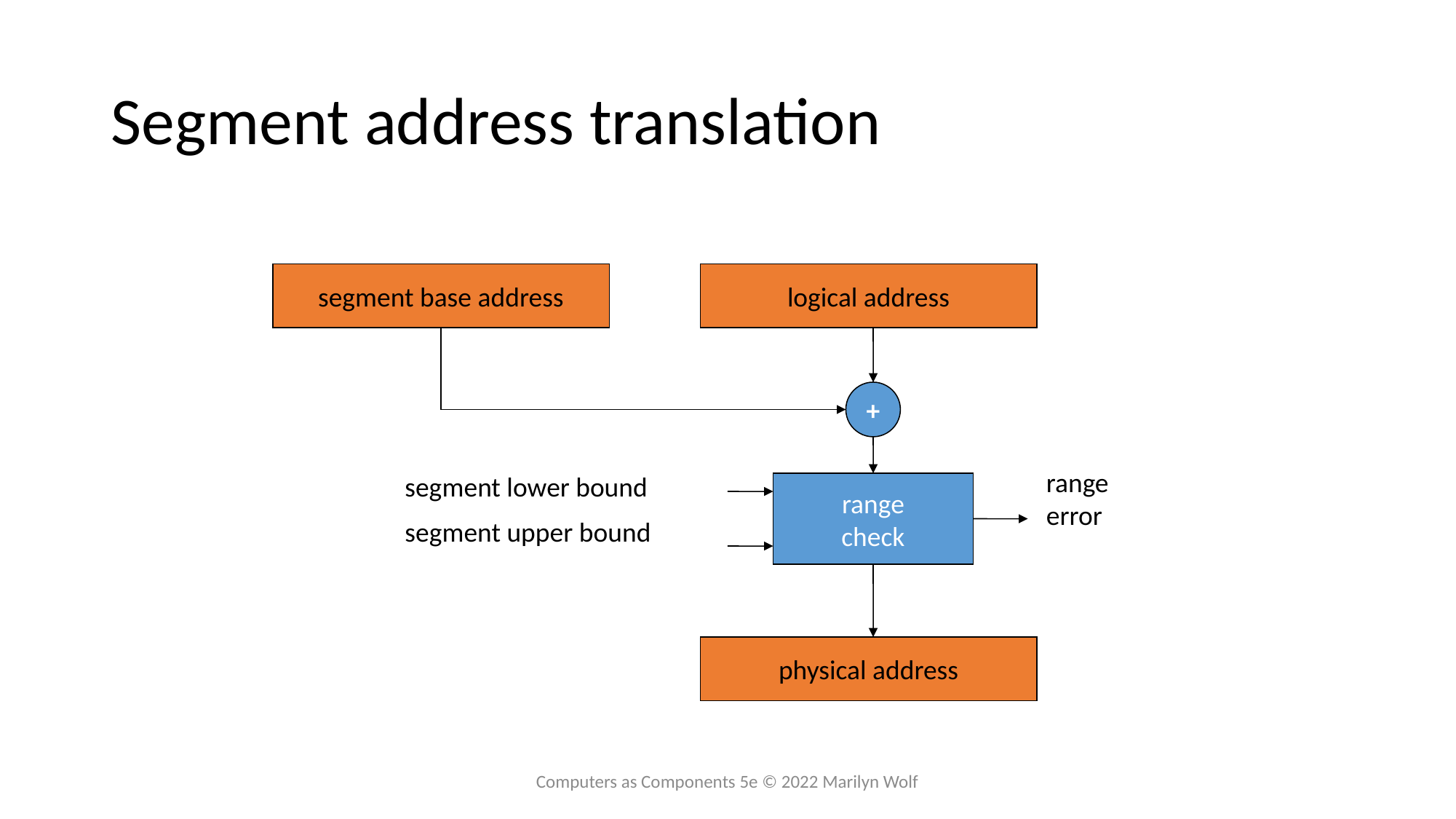

# Segment address translation
segment base address
logical address

+

range
error
segment lower bound
range
check

segment upper bound

physical address
Computers as Components 5e © 2022 Marilyn Wolf